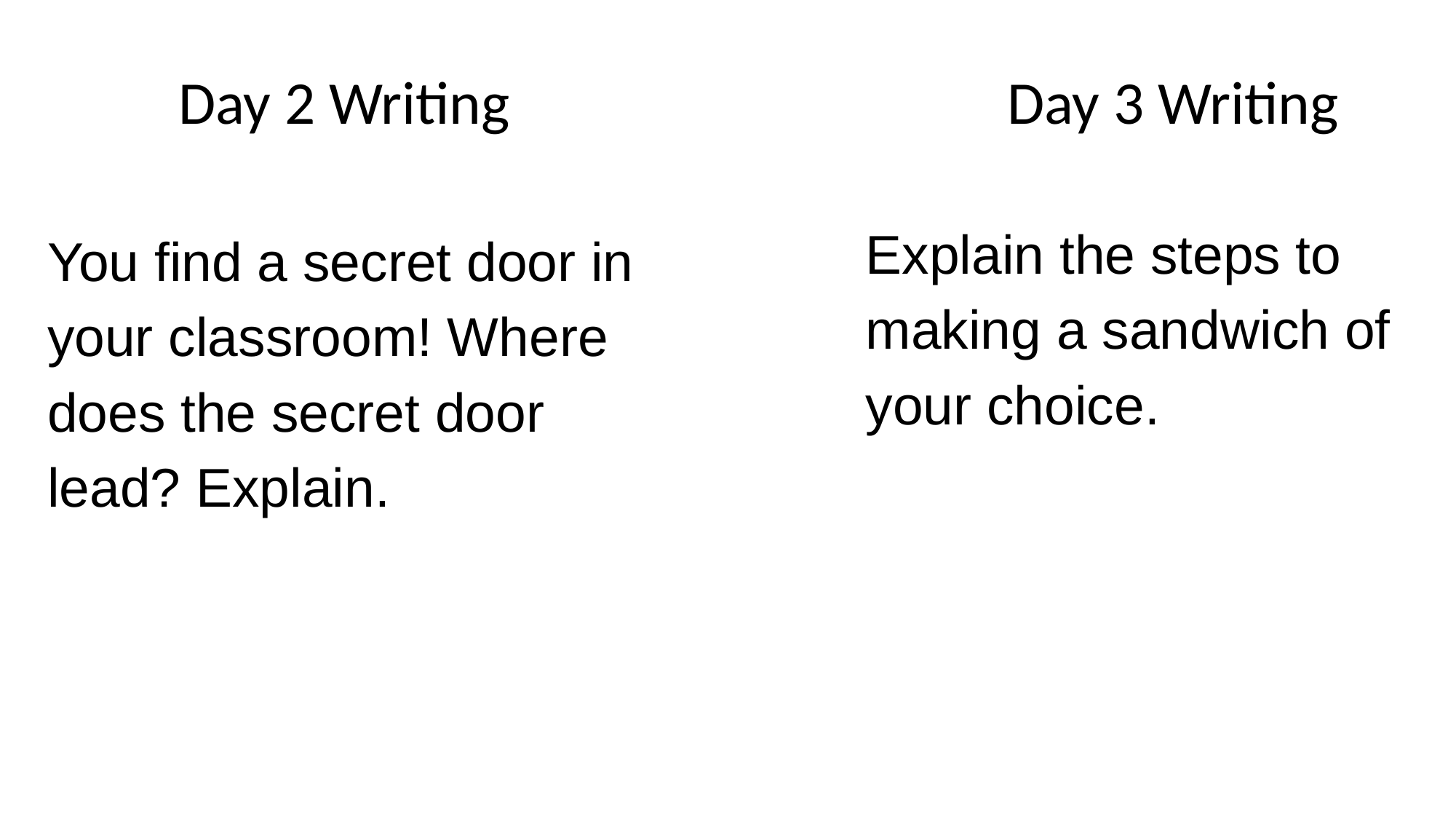

Day 2 Writing
Day 3 Writing
Explain the steps to making a sandwich of your choice.

You find a secret door in your classroom! Where does the secret door lead? Explain.